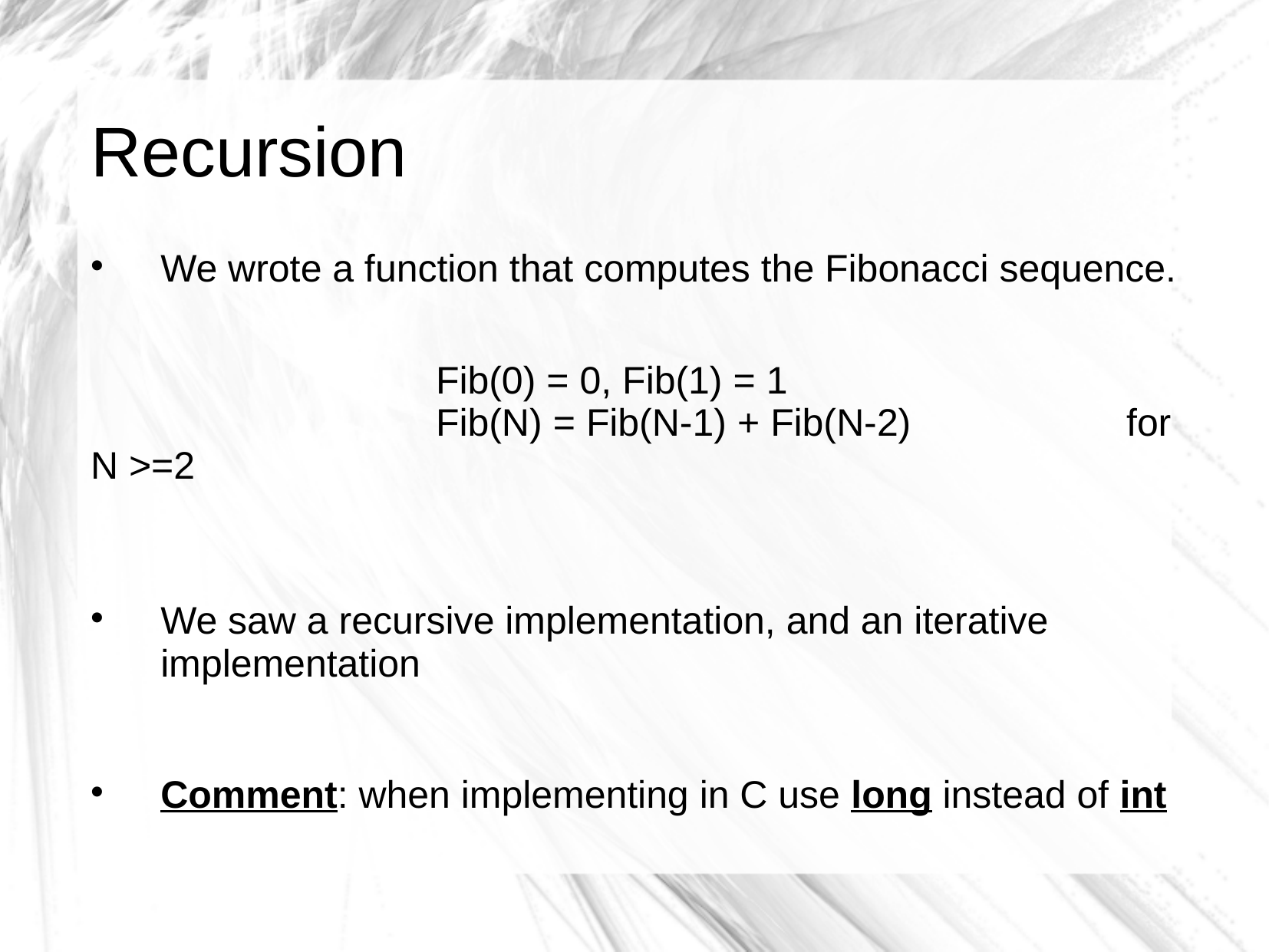

# Recursion
We wrote a function that computes the Fibonacci sequence.
			Fib(0) = 0, Fib(1) = 1
			Fib(N) = Fib(N-1) + Fib(N-2)		for  N >=2

We saw a recursive implementation, and an iterative implementation

Comment: when implementing in C use long instead of int